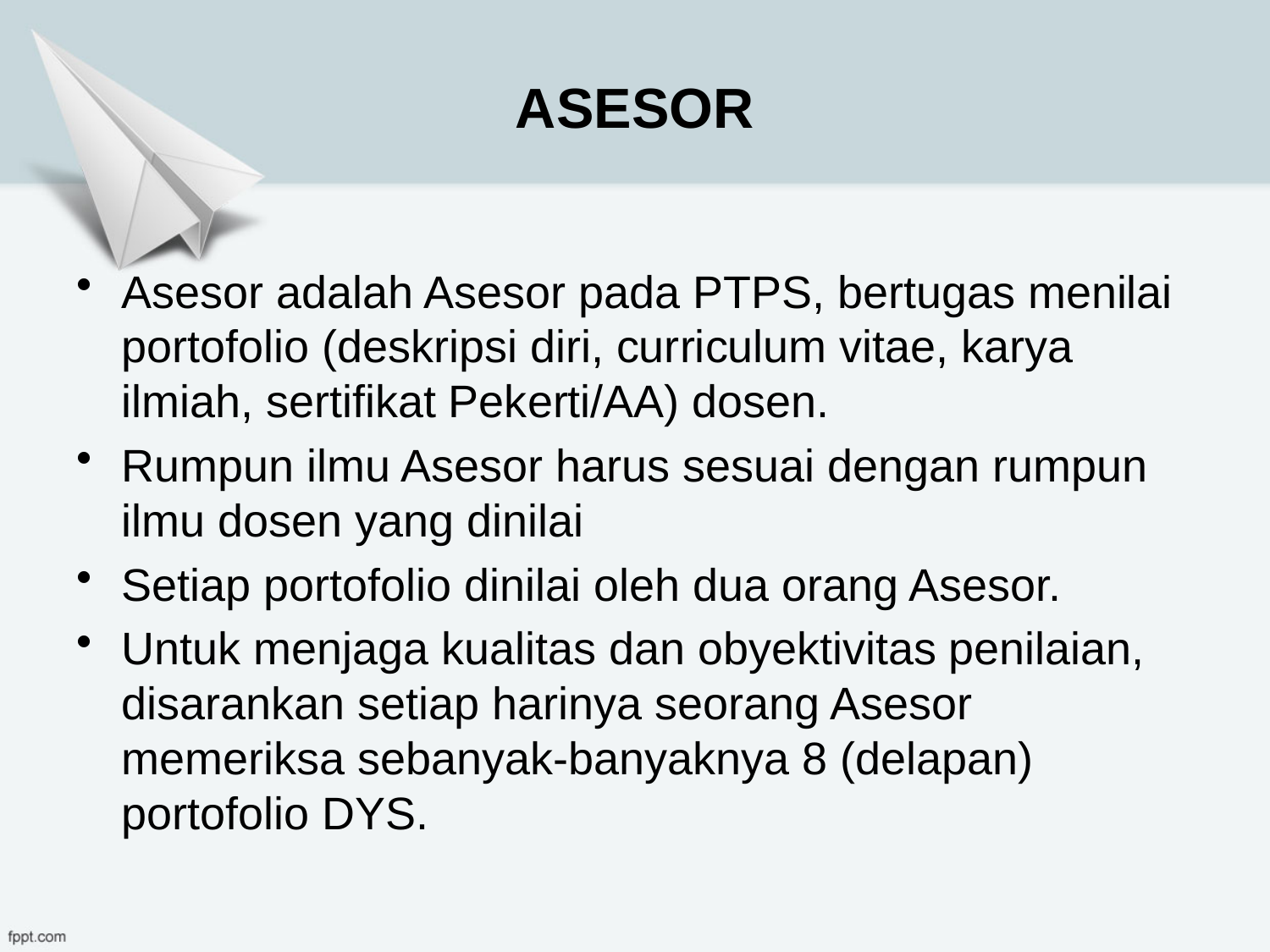

# ASESOR
Asesor adalah Asesor pada PTPS, bertugas menilai portofolio (deskripsi diri, curriculum vitae, karya ilmiah, sertifikat Pekerti/AA) dosen.
Rumpun ilmu Asesor harus sesuai dengan rumpun ilmu dosen yang dinilai
Setiap portofolio dinilai oleh dua orang Asesor.
Untuk menjaga kualitas dan obyektivitas penilaian, disarankan setiap harinya seorang Asesor memeriksa sebanyak-banyaknya 8 (delapan) portofolio DYS.